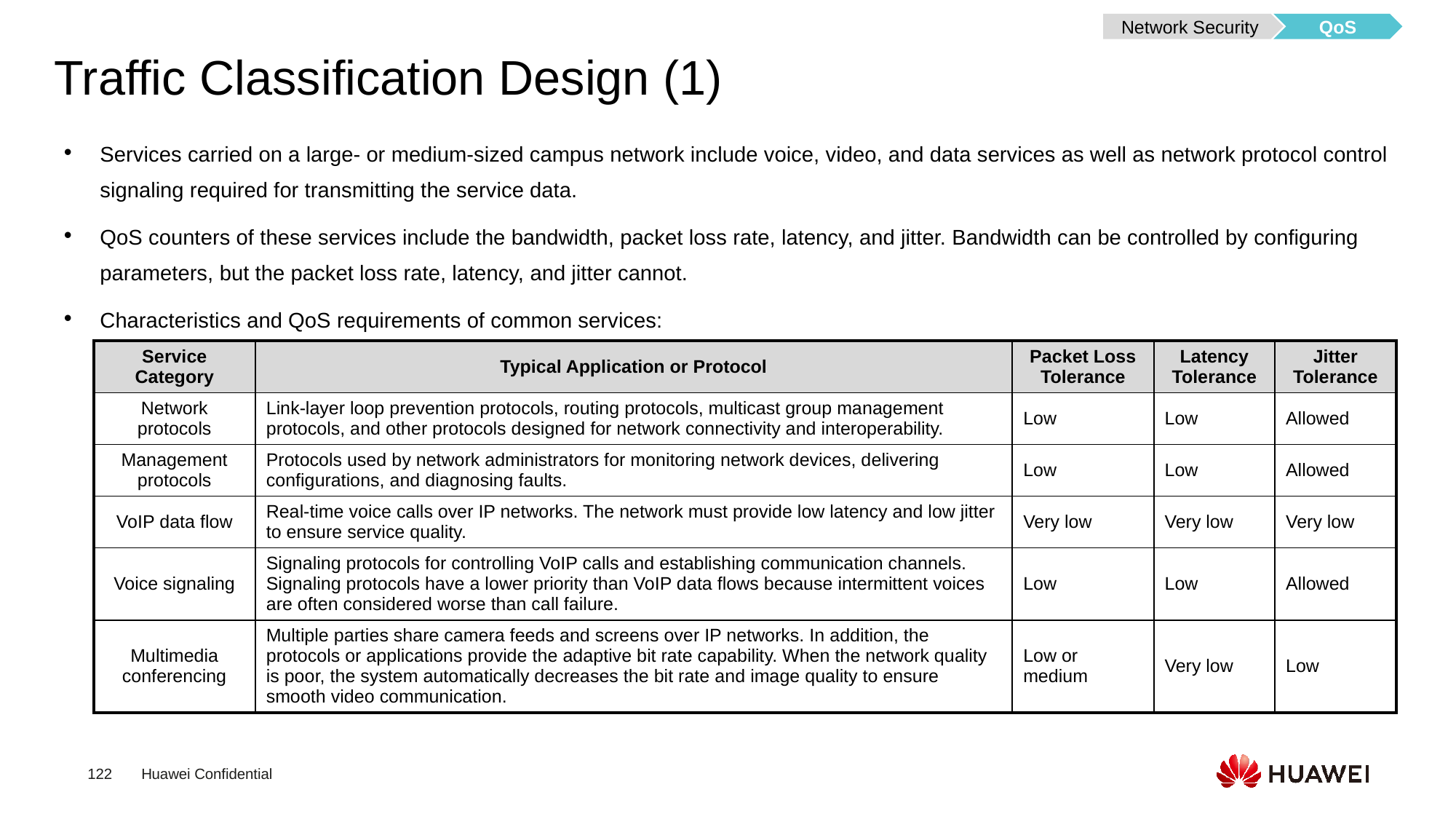

Network Security
QoS
# Traffic Classification Design (1)
Services carried on a large- or medium-sized campus network include voice, video, and data services as well as network protocol control signaling required for transmitting the service data.
QoS counters of these services include the bandwidth, packet loss rate, latency, and jitter. Bandwidth can be controlled by configuring parameters, but the packet loss rate, latency, and jitter cannot.
Characteristics and QoS requirements of common services:
| Service Category | Typical Application or Protocol | Packet Loss Tolerance | Latency Tolerance | Jitter Tolerance |
| --- | --- | --- | --- | --- |
| Network protocols | Link-layer loop prevention protocols, routing protocols, multicast group management protocols, and other protocols designed for network connectivity and interoperability. | Low | Low | Allowed |
| Management protocols | Protocols used by network administrators for monitoring network devices, delivering configurations, and diagnosing faults. | Low | Low | Allowed |
| VoIP data flow | Real-time voice calls over IP networks. The network must provide low latency and low jitter to ensure service quality. | Very low | Very low | Very low |
| Voice signaling | Signaling protocols for controlling VoIP calls and establishing communication channels. Signaling protocols have a lower priority than VoIP data flows because intermittent voices are often considered worse than call failure. | Low | Low | Allowed |
| Multimedia conferencing | Multiple parties share camera feeds and screens over IP networks. In addition, the protocols or applications provide the adaptive bit rate capability. When the network quality is poor, the system automatically decreases the bit rate and image quality to ensure smooth video communication. | Low or medium | Very low | Low |